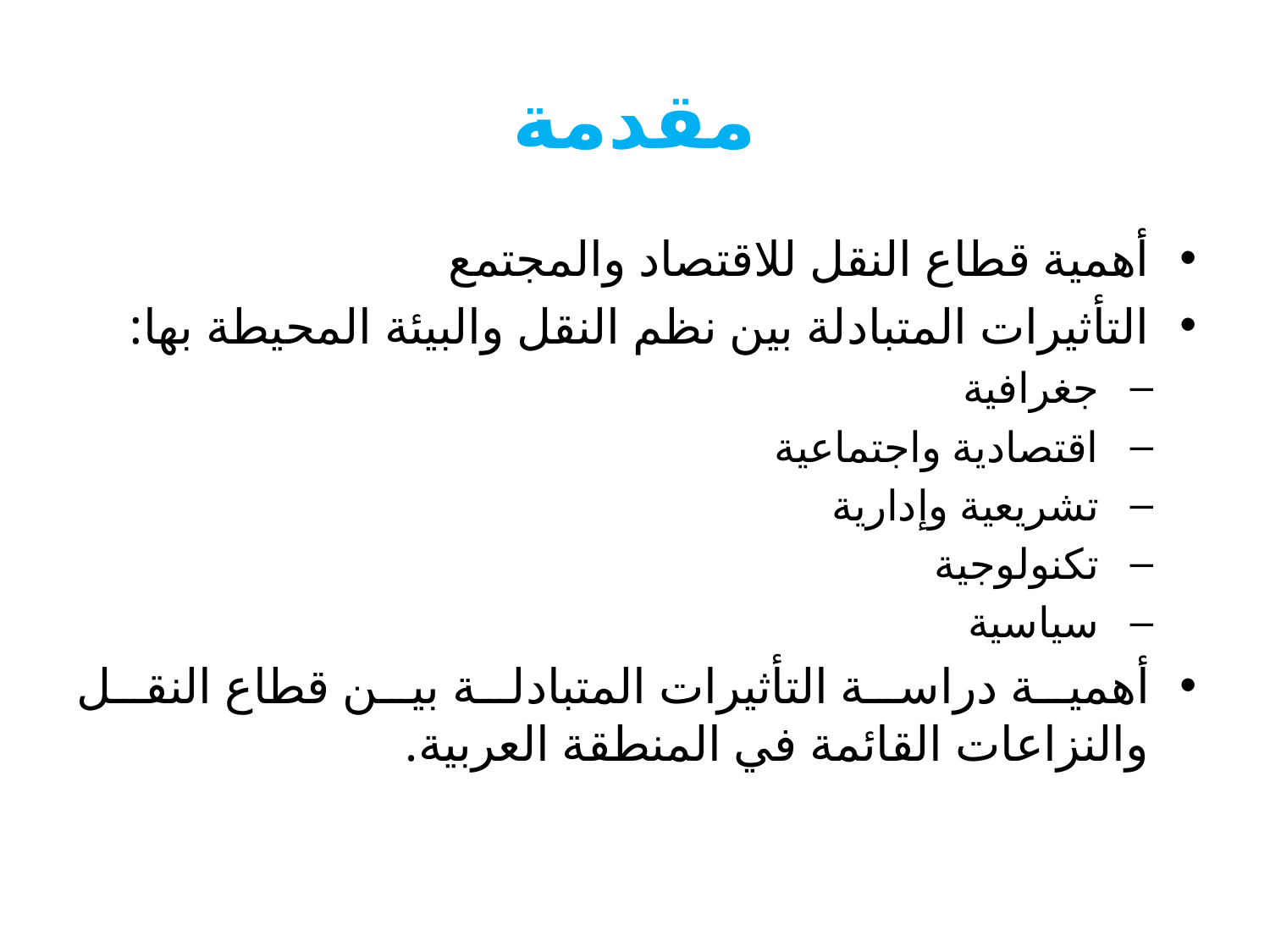

# مقدمة
أهمية قطاع النقل للاقتصاد والمجتمع
التأثيرات المتبادلة بين نظم النقل والبيئة المحيطة بها:
جغرافية
اقتصادية واجتماعية
تشريعية وإدارية
تكنولوجية
سياسية
أهمية دراسة التأثيرات المتبادلة بين قطاع النقل والنزاعات القائمة في المنطقة العربية.